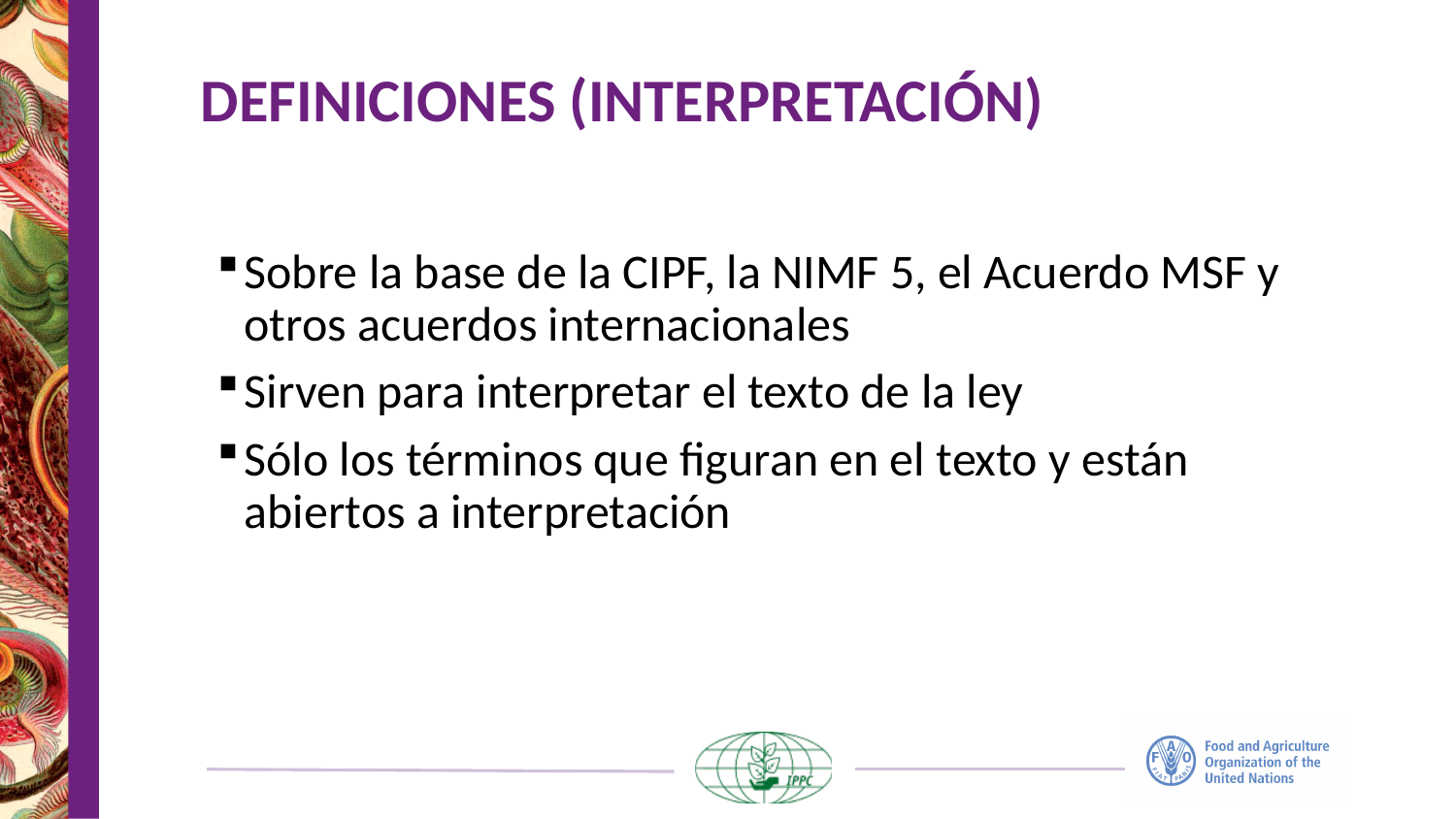

# DEFINICIONES (INTERPRETACIÓN)

Sobre la base de la CIPF, la NIMF 5, el Acuerdo MSF y otros acuerdos internacionales
Sirven para interpretar el texto de la ley
Sólo los términos que figuran en el texto y están abiertos a interpretación